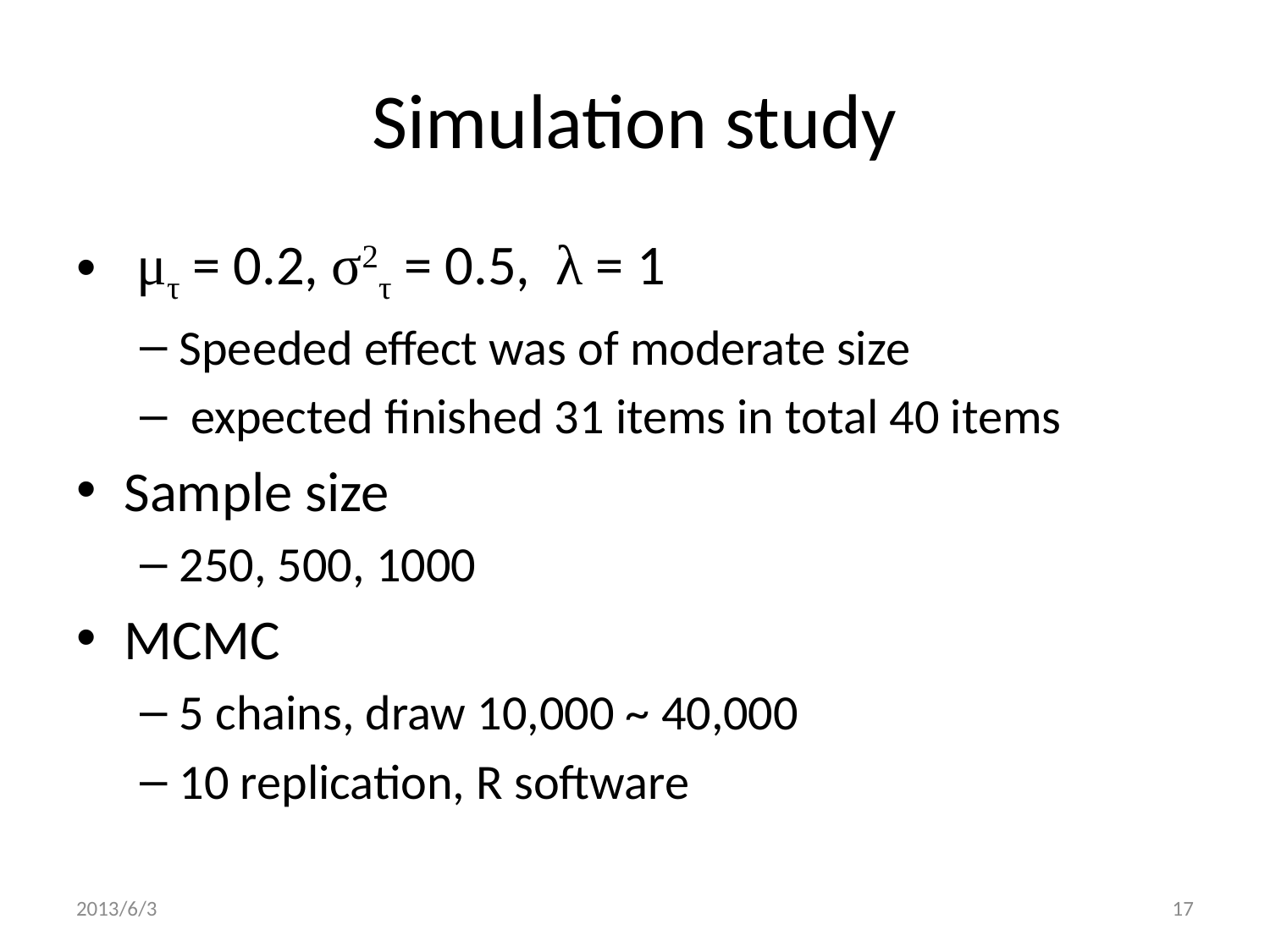

# Simulation study
 μτ = 0.2, σ2τ = 0.5,  λ = 1
Speeded effect was of moderate size
 expected finished 31 items in total 40 items
Sample size
250, 500, 1000
MCMC
5 chains, draw 10,000 ~ 40,000
10 replication, R software
2013/6/3
17